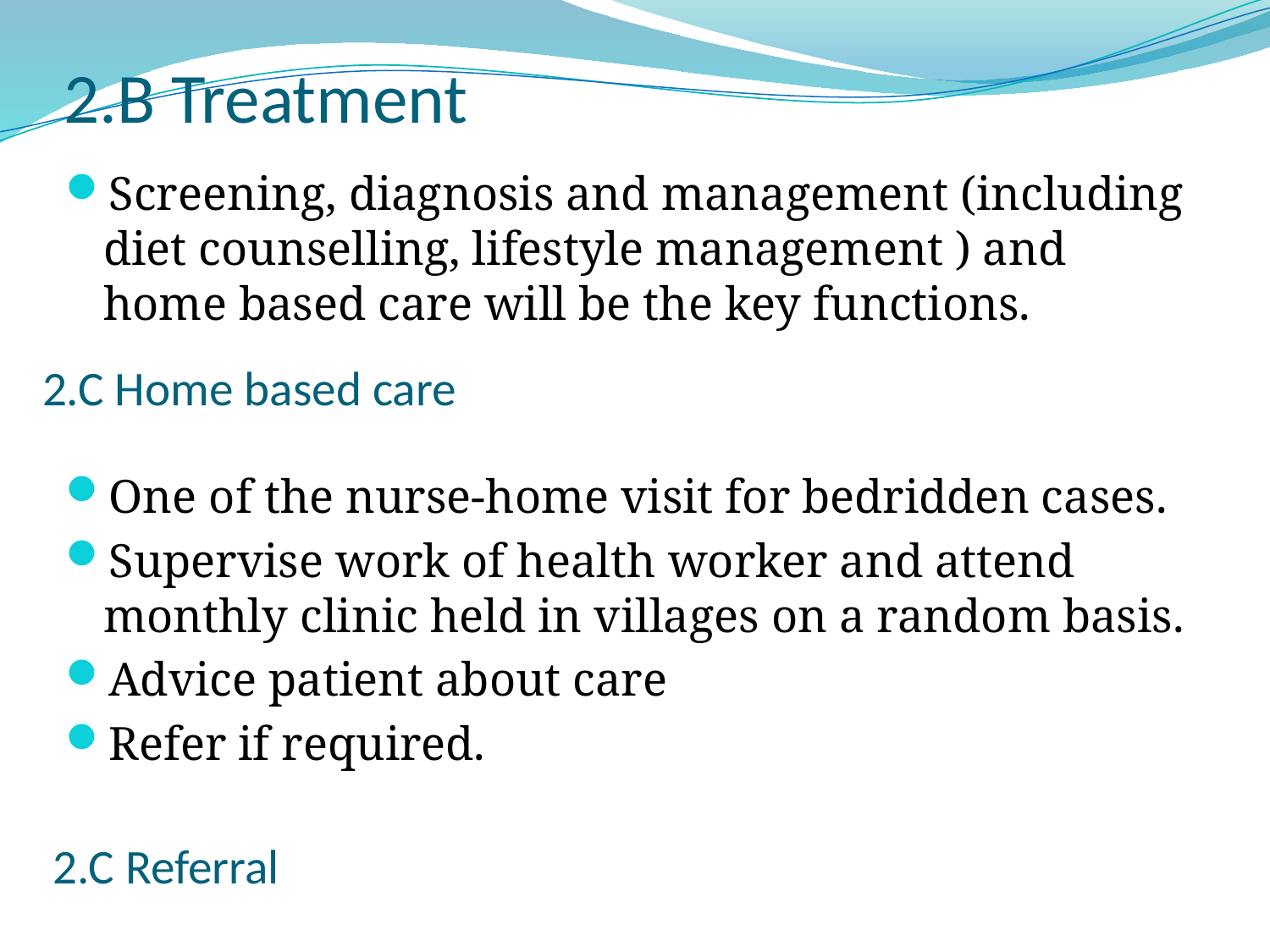

# 2.B Treatment
Screening, diagnosis and management (including diet counselling, lifestyle management ) and home based care will be the key functions.

One of the nurse-home visit for bedridden cases.
Supervise work of health worker and attend monthly clinic held in villages on a random basis.
Advice patient about care
Refer if required.

2.C Home based care
2.C Referral